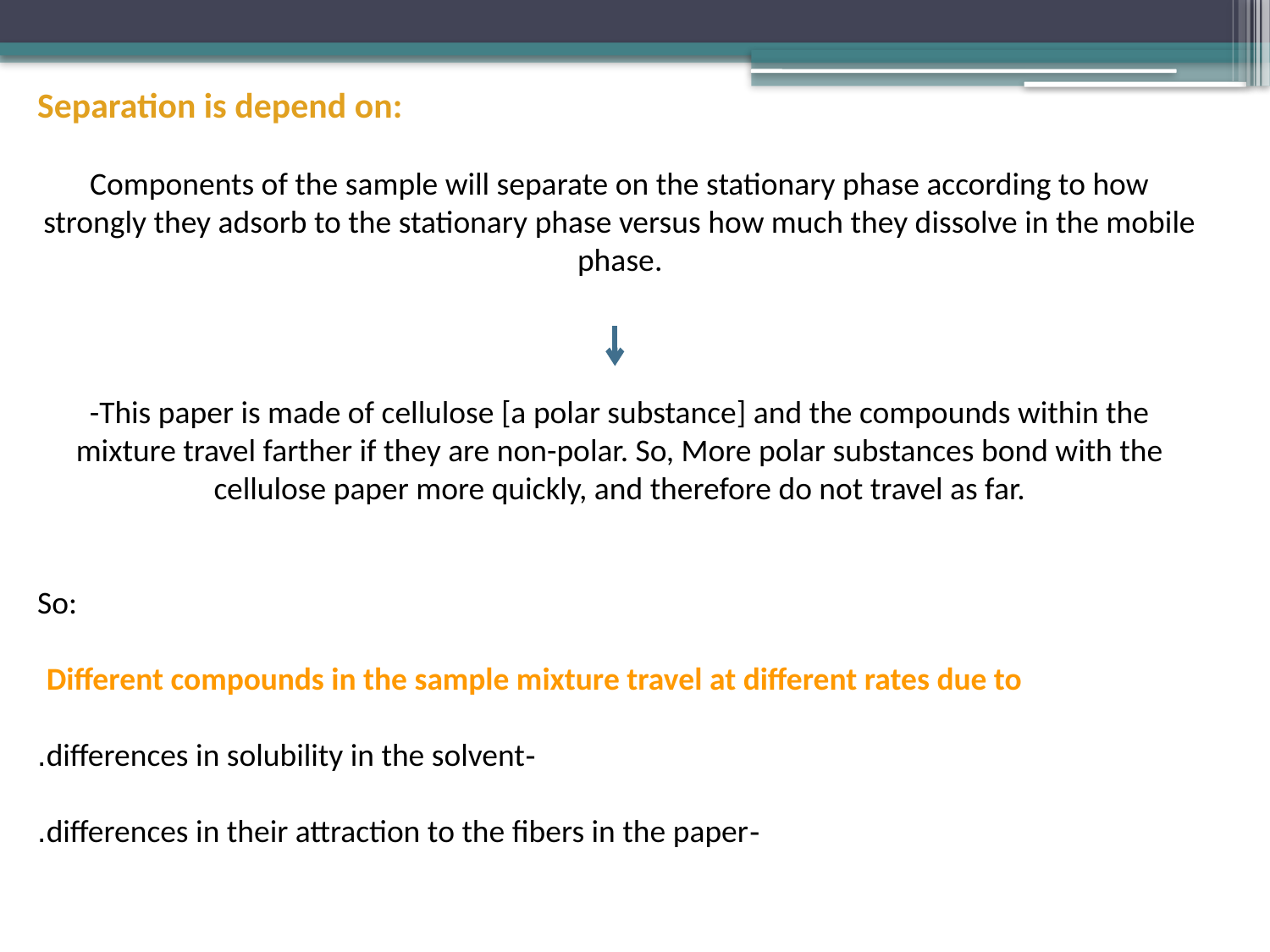

Separation is depend on:

Components of the sample will separate on the stationary phase according to how strongly they adsorb to the stationary phase versus how much they dissolve in the mobile phase.

-This paper is made of cellulose [a polar substance] and the compounds within the mixture travel farther if they are non-polar. So, More polar substances bond with the cellulose paper more quickly, and therefore do not travel as far.

So:

Different compounds in the sample mixture travel at different rates due to

-differences in solubility in the solvent.

-differences in their attraction to the fibers in the paper.